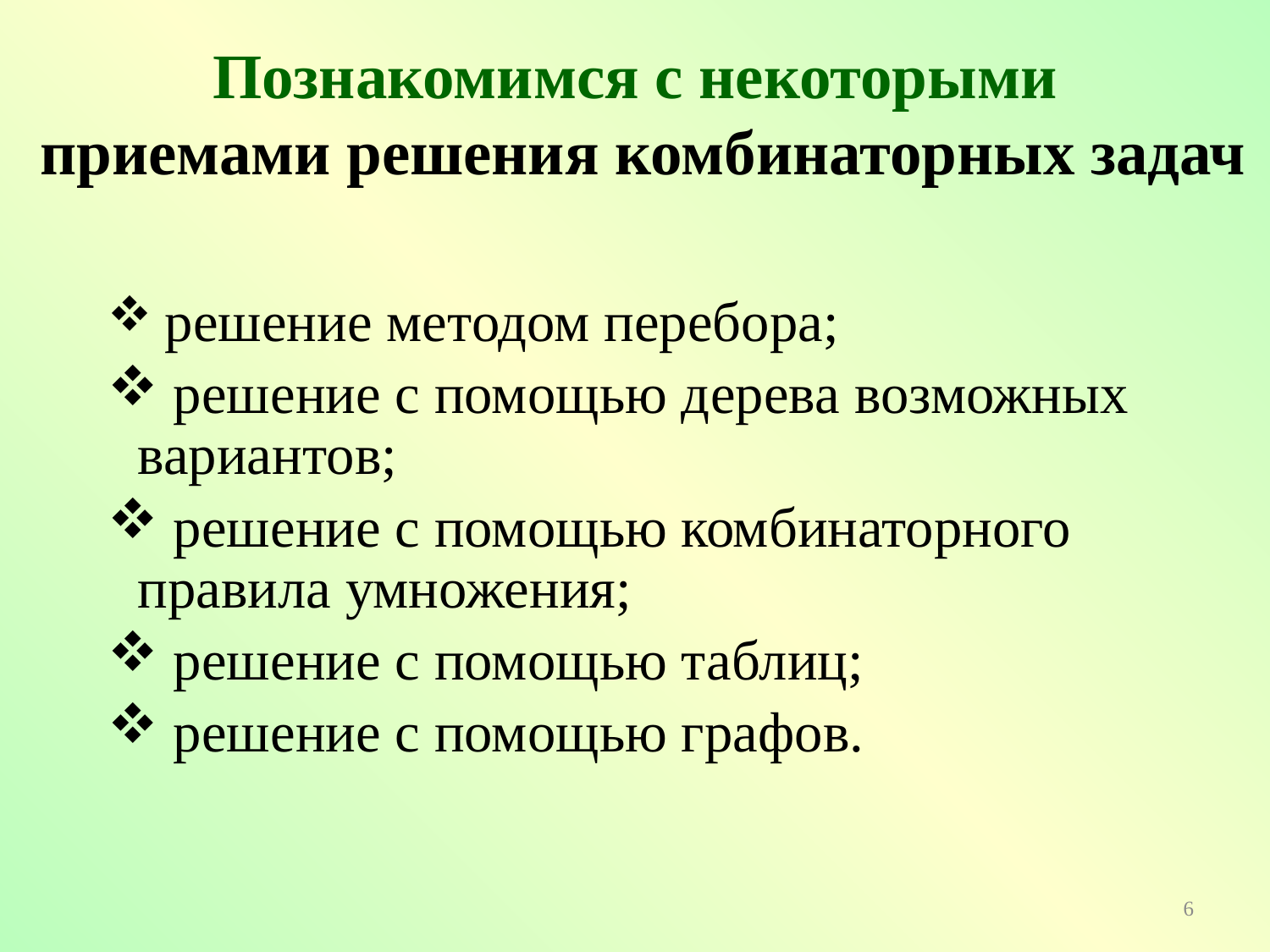

Познакомимся с некоторыми
 приемами решения комбинаторных задач

 решение методом перебора;
 решение с помощью дерева возможных  вариантов;
 решение с помощью комбинаторного правила умножения;
 решение с помощью таблиц;
 решение с помощью графов.
6